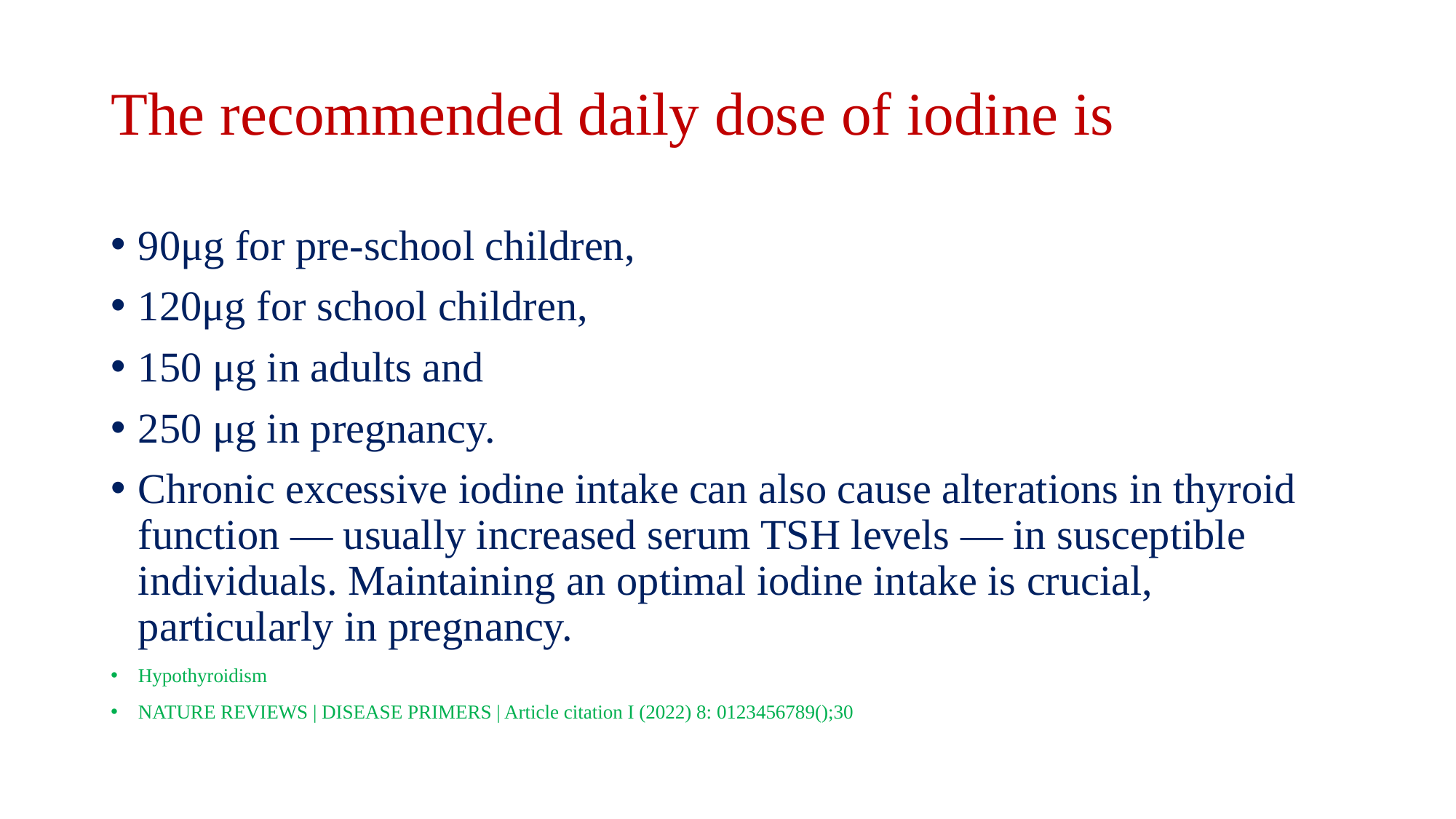

# The recommended daily dose of iodine is
90μg for pre-school children,
120μg for school children,
150 μg in adults and
250 μg in pregnancy.
Chronic excessive iodine intake can also cause alterations in thyroid function — usually increased serum TSH levels — in susceptible individuals. Maintaining an optimal iodine intake is crucial, particularly in pregnancy.
Hypothyroidism
NATURE REVIEWS | DISEASE PRIMERS | Article citation I (2022) 8: 0123456789();30